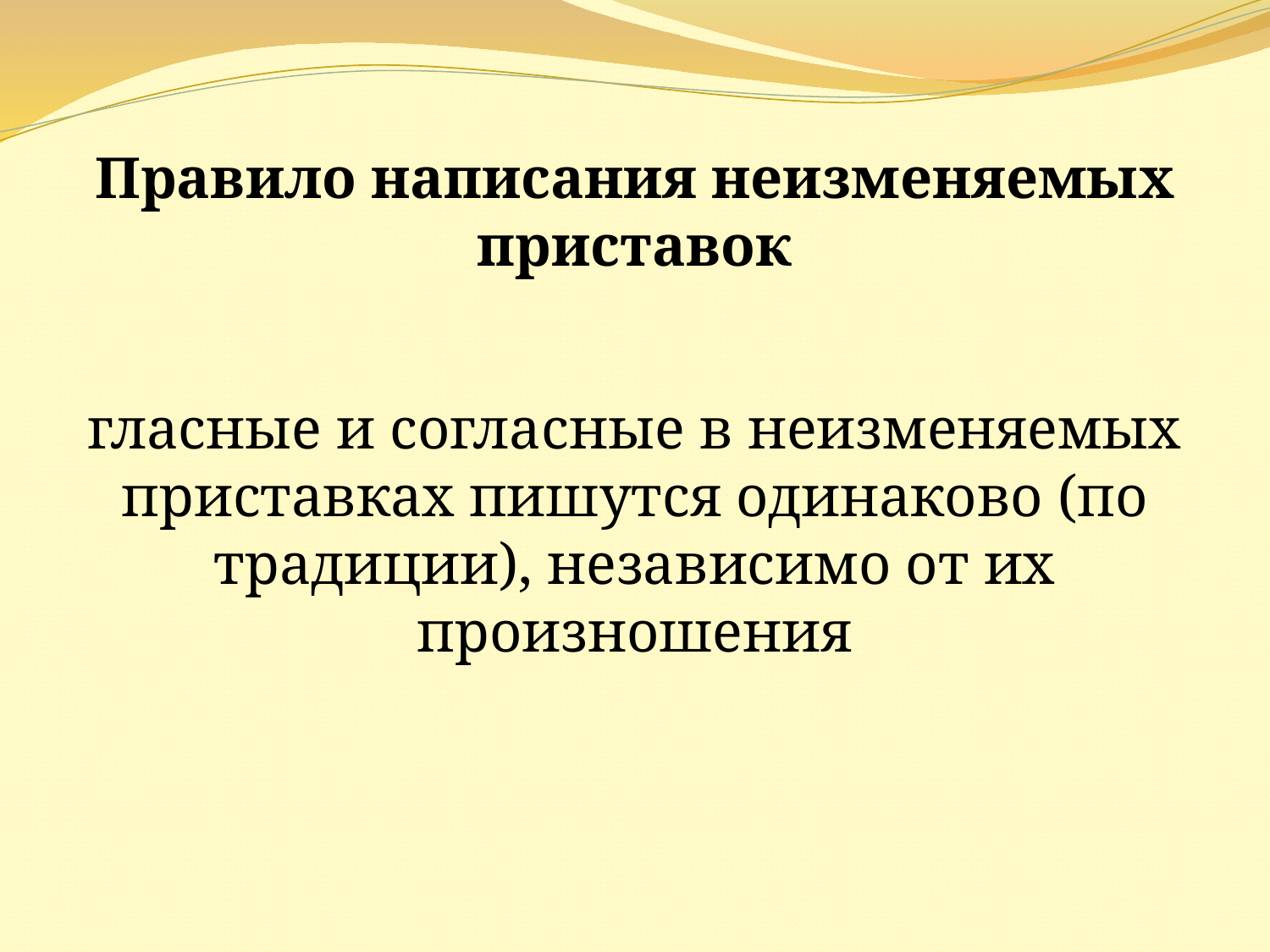

Правило написания неизменяемых приставок
гласные и согласные в неизменяемых приставках пишутся одинаково (по традиции), независимо от их произношения